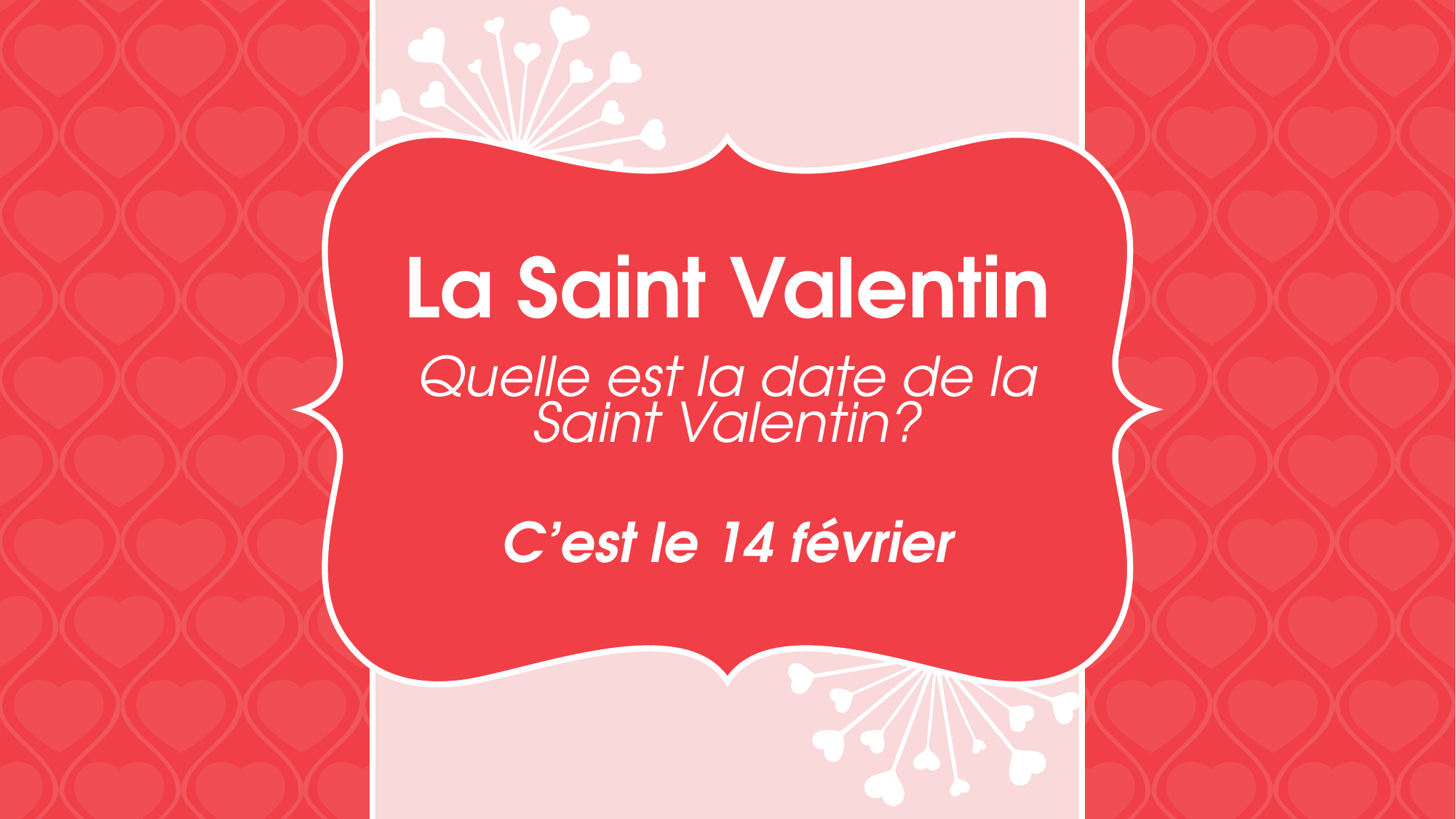

# La Saint Valentin
Quelle est la date de la Saint Valentin?
C’est le 14 février